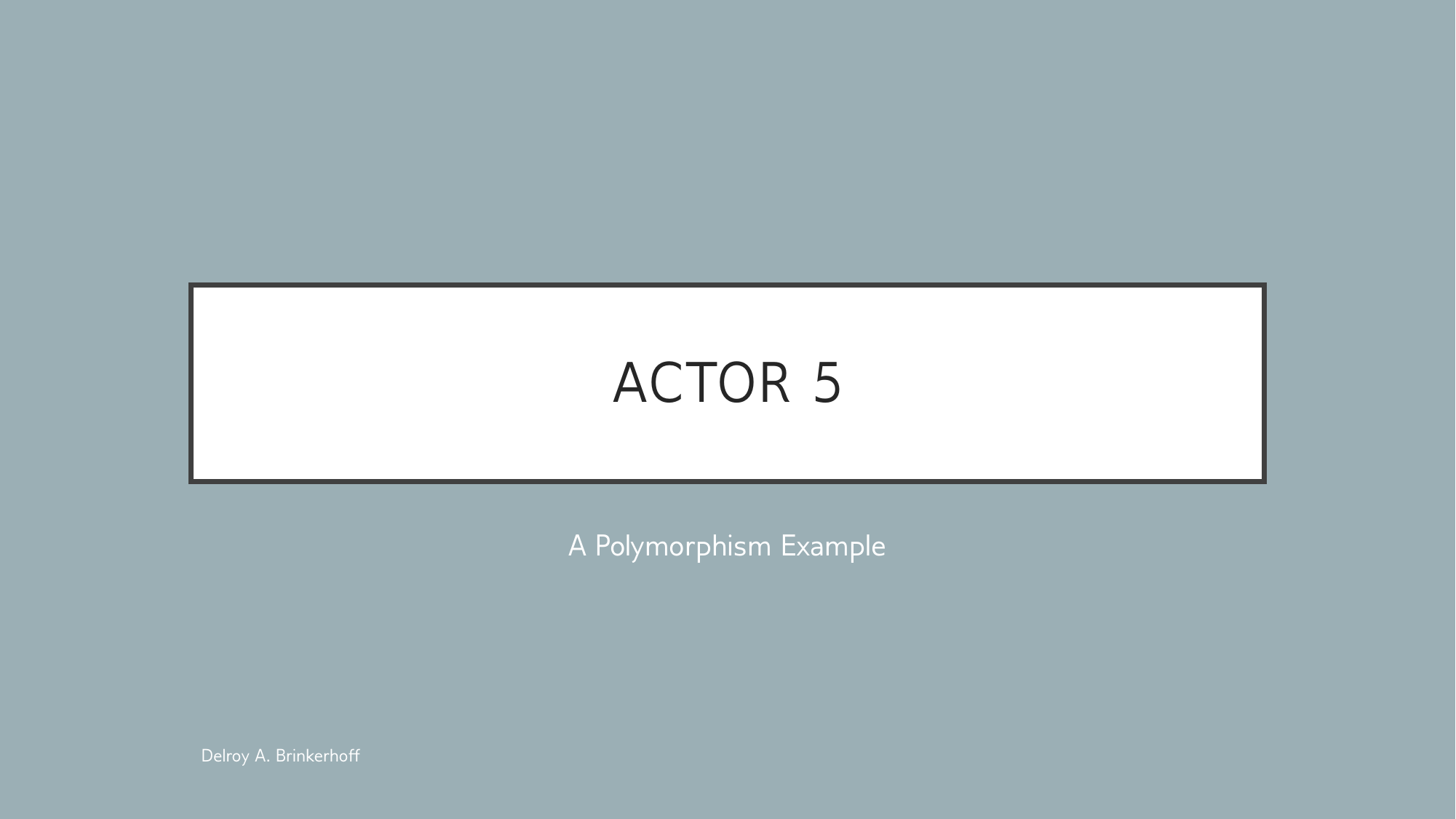

# Actor 5
A Polymorphism Example
Delroy A. Brinkerhoff